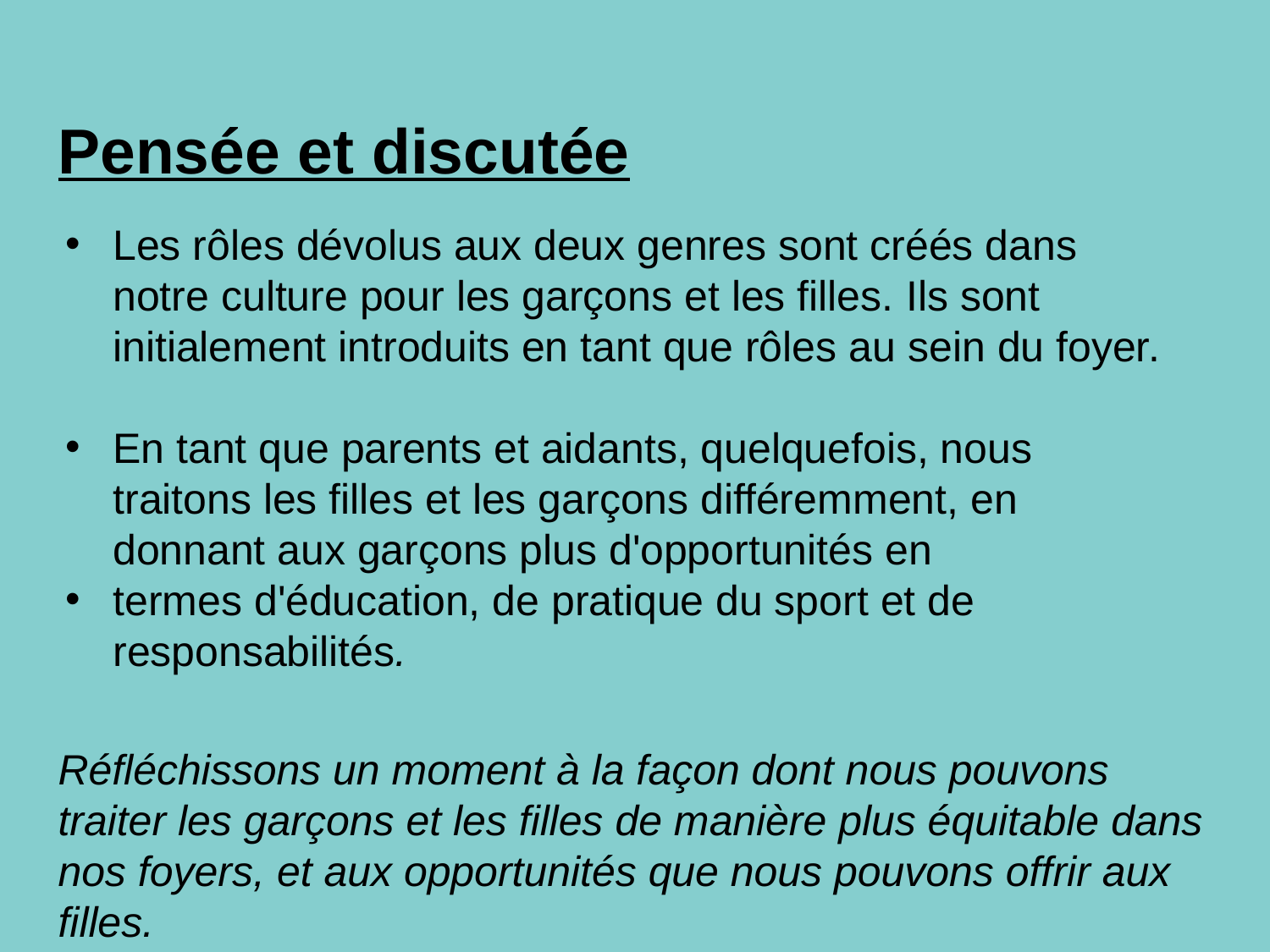

Pensée et discutée

Les rôles dévolus aux deux genres sont créés dans notre culture pour les garçons et les filles. Ils sont initialement introduits en tant que rôles au sein du foyer.

En tant que parents et aidants, quelquefois, nous traitons les filles et les garçons différemment, en donnant aux garçons plus d'opportunités en
termes d'éducation, de pratique du sport et de responsabilités.

Réfléchissons un moment à la façon dont nous pouvons traiter les garçons et les filles de manière plus équitable dans nos foyers, et aux opportunités que nous pouvons offrir aux filles.